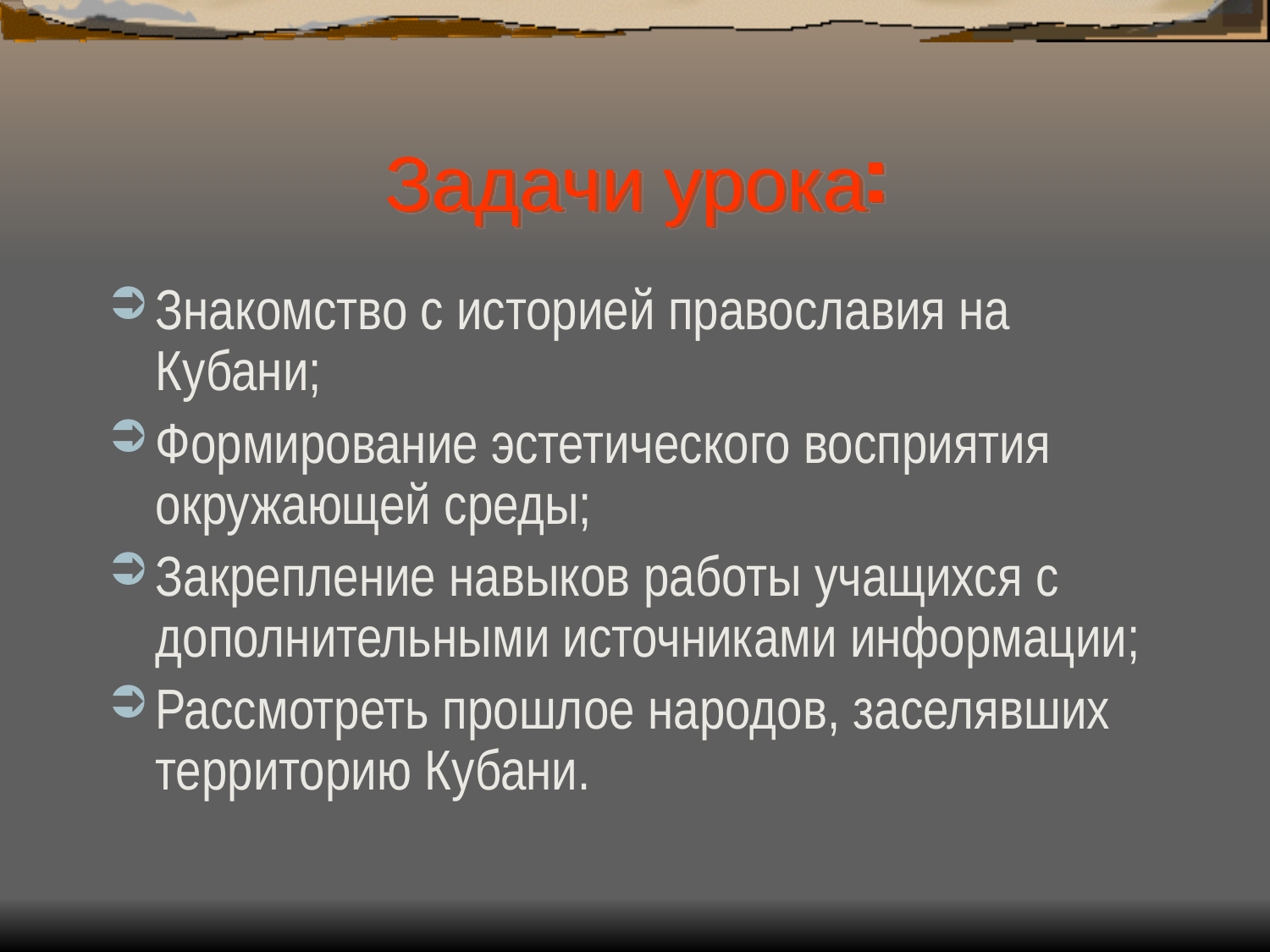

# Задачи урока:
Знакомство с историей православия на Кубани;
Формирование эстетического восприятия окружающей среды;
Закрепление навыков работы учащихся с дополнительными источниками информации;
Рассмотреть прошлое народов, заселявших территорию Кубани.